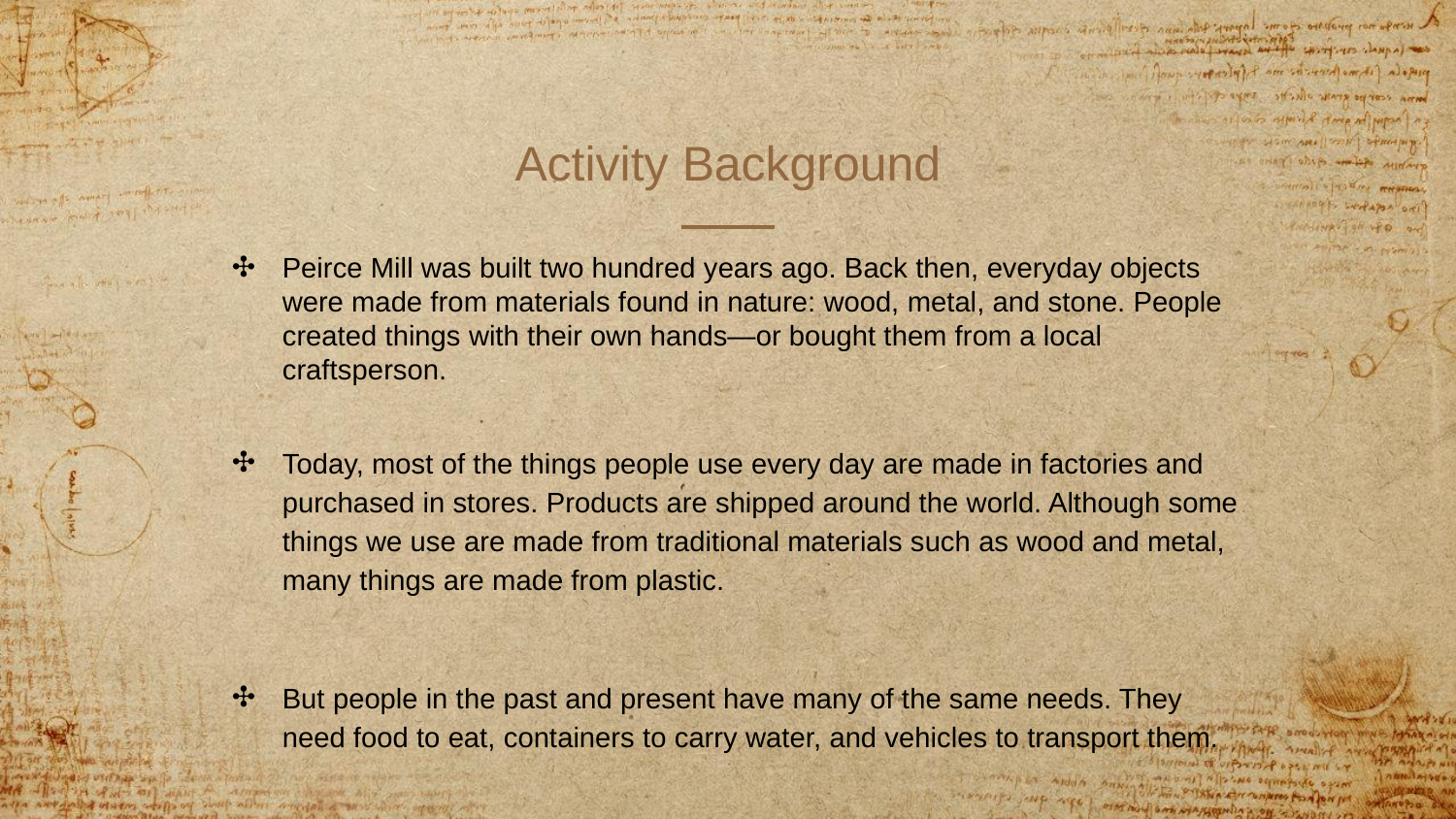

# Activity Background
Peirce Mill was built two hundred years ago. Back then, everyday objects were made from materials found in nature: wood, metal, and stone. People created things with their own hands—or bought them from a local craftsperson.

Today, most of the things people use every day are made in factories and purchased in stores. Products are shipped around the world. Although some things we use are made from traditional materials such as wood and metal, many things are made from plastic.

But people in the past and present have many of the same needs. They need food to eat, containers to carry water, and vehicles to transport them.